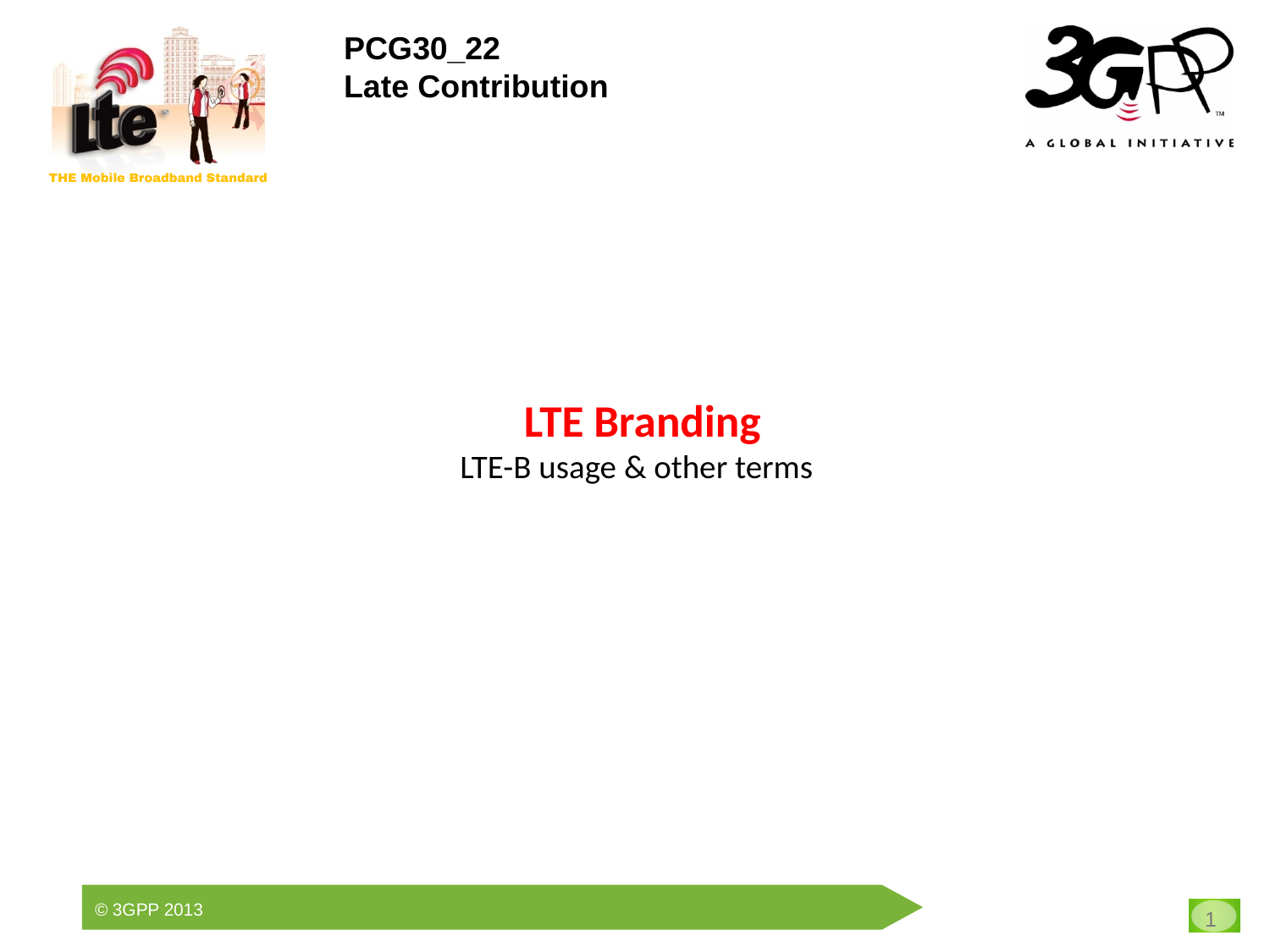

PCG30_22
Late Contribution
# LTE Branding LTE-B usage & other terms